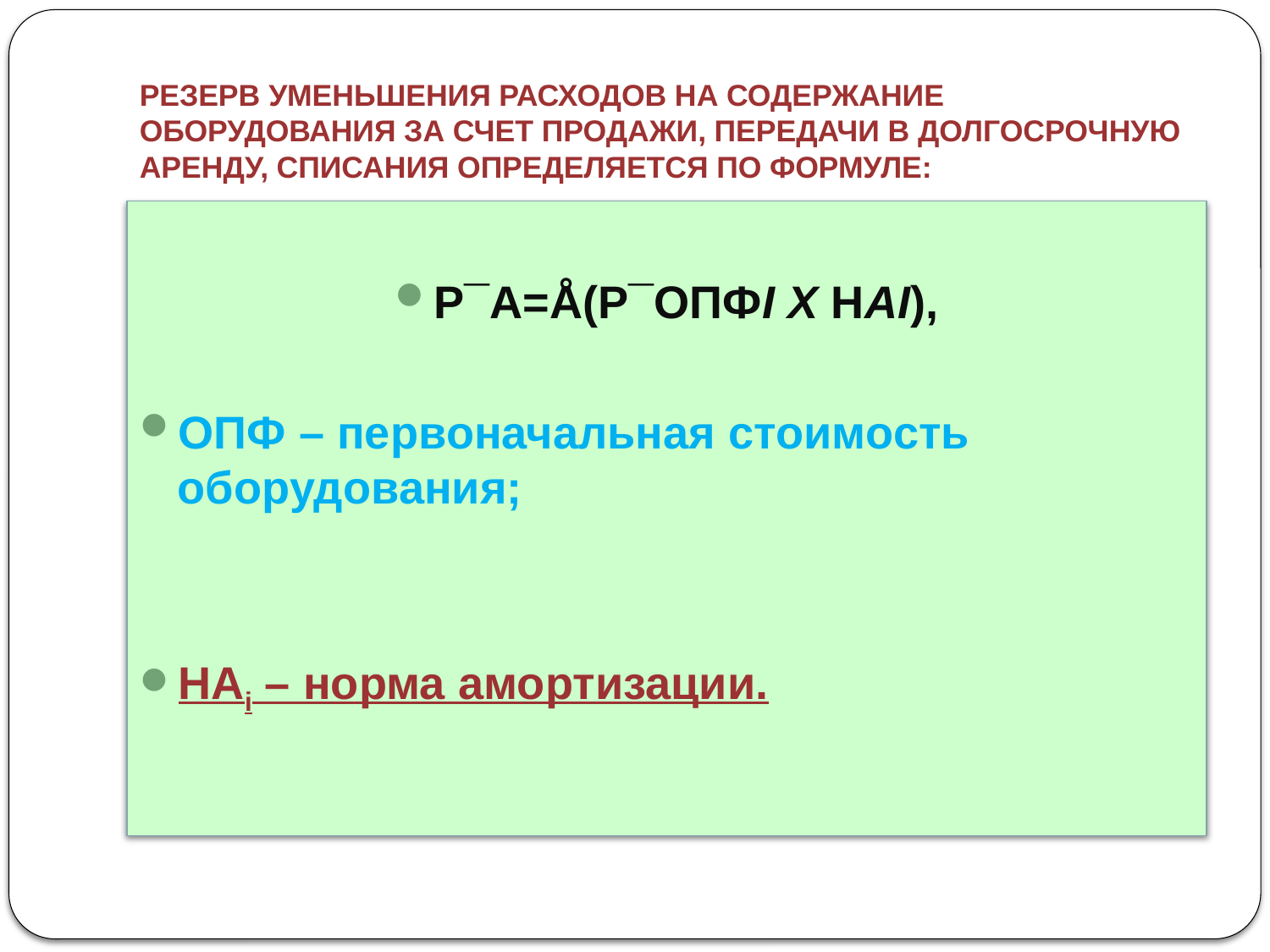

# Резерв уменьшения расходов на содержание оборудования за счет продажи, передачи в долгосрочную аренду, списания определяется по формуле:

Р¯А=å(Р¯ОПФi х Наi),

ОПФ – первоначальная стоимость оборудования;

НАi – норма амортизации.